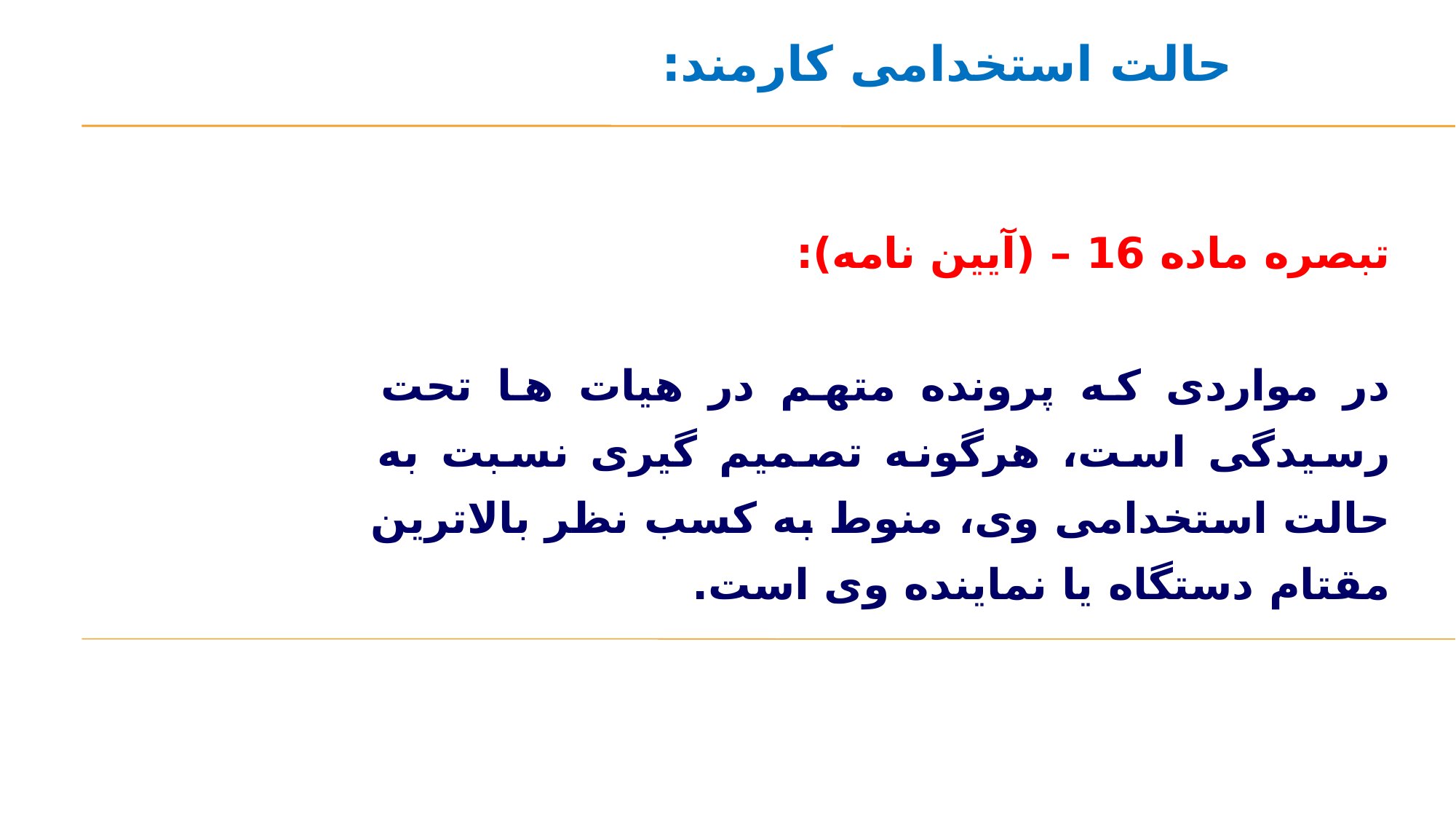

حالت استخدامی کارمند:
‌تبصره ماده 16 – (آیین نامه):

در مواردی که پرونده متهم در هیات ها تحت رسیدگی است، هرگونه تصمیم گیری نسبت به حالت استخدامی وی، منوط به کسب نظر بالاترین مقتام دستگاه یا نماینده وی است.